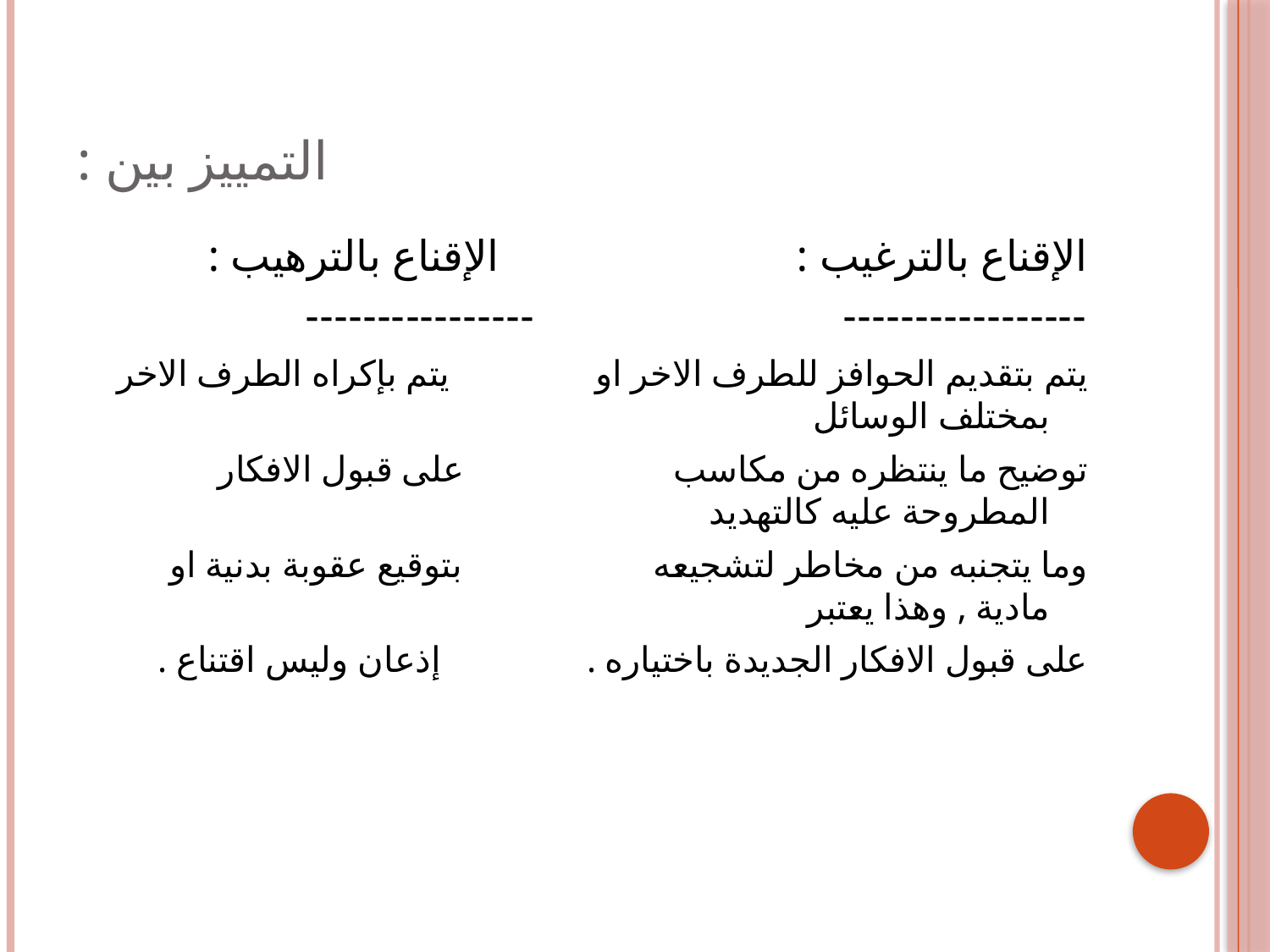

# التمييز بين :
الإقناع بالترغيب :                           الإقناع بالترهيب :
-----------------                            ----------------
يتم بتقديم الحوافز للطرف الاخر او                يتم بإكراه الطرف الاخر بمختلف الوسائل
توضيح ما ينتظره من مكاسب                       على قبول الافكار المطروحة عليه كالتهديد
وما يتجنبه من مخاطر لتشجيعه                     بتوقيع عقوبة بدنية او مادية , وهذا يعتبر
على قبول الافكار الجديدة باختياره .                إذعان وليس اقتناع .